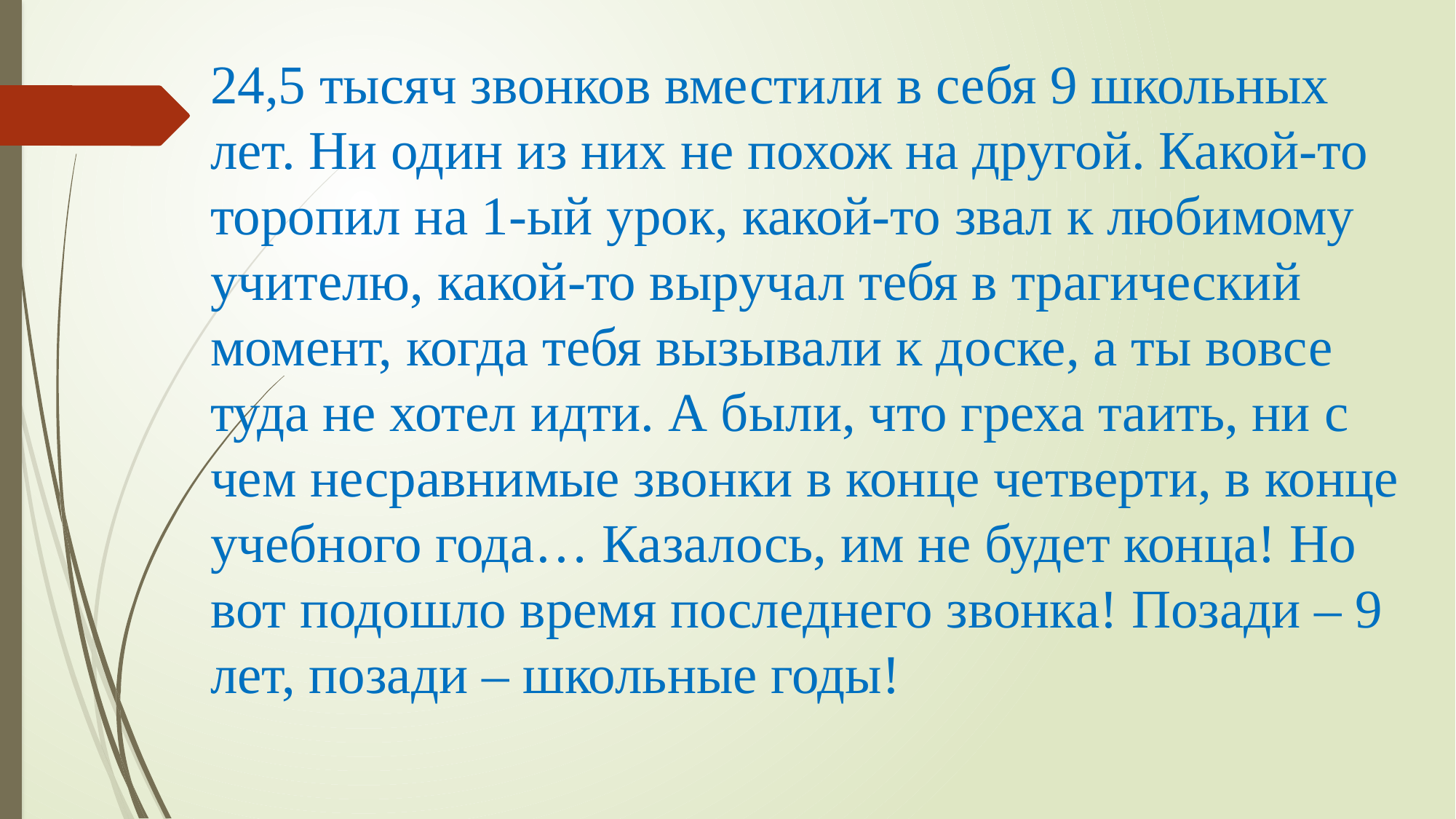

# 24,5 тысяч звонков вместили в себя 9 школьных лет. Ни один из них не похож на другой. Какой-то торопил на 1-ый урок, какой-то звал к любимому учителю, какой-то выручал тебя в трагический момент, когда тебя вызывали к доске, а ты вовсе туда не хотел идти. А были, что греха таить, ни с чем несравнимые звонки в конце четверти, в конце учебного года… Казалось, им не будет конца! Но вот подошло время последнего звонка! Позади – 9 лет, позади – школьные годы!